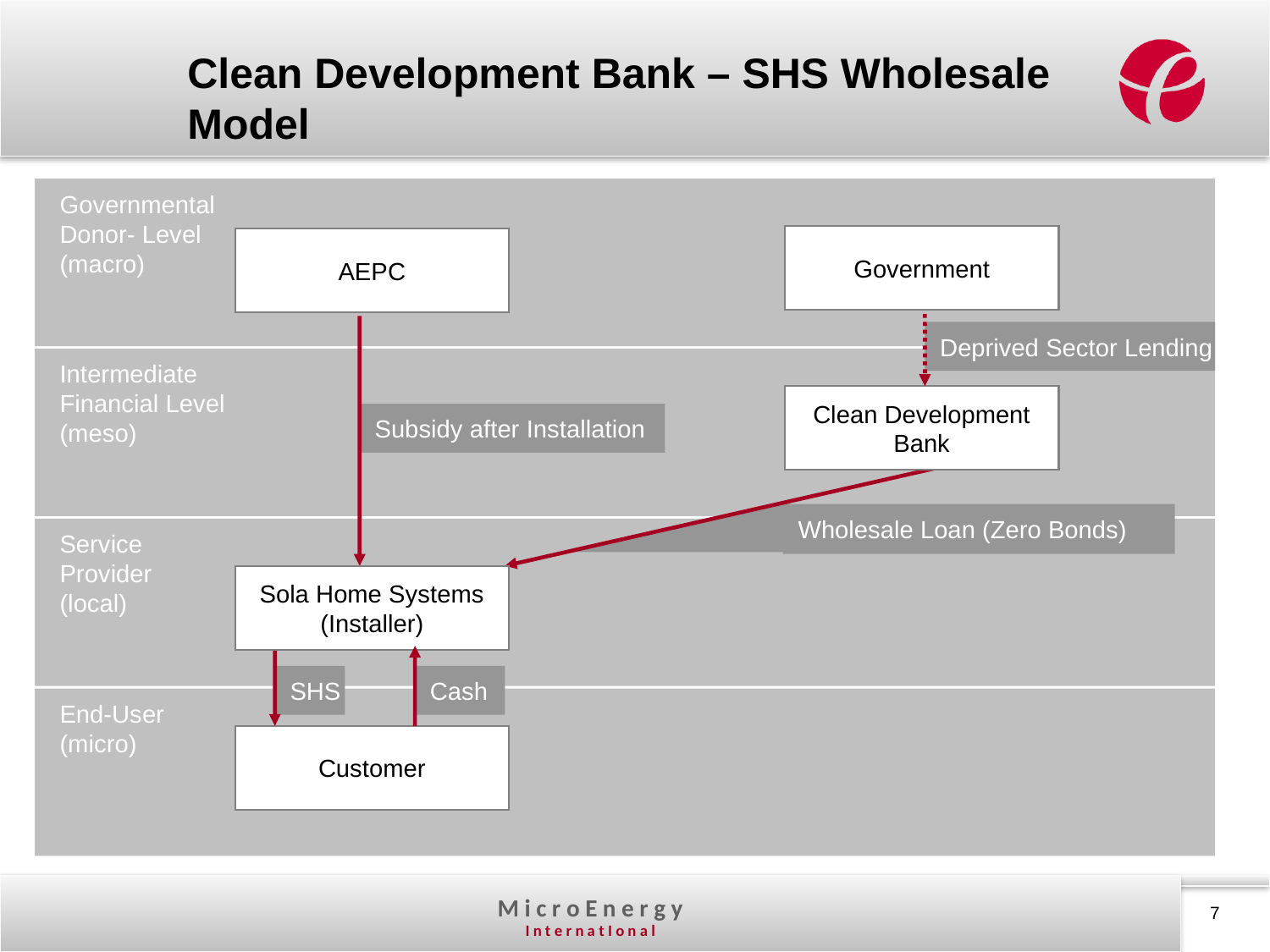

Clean Development Bank – SHS Wholesale Model
Governmental
Donor- Level
(macro)
Intermediate
Financial Level
(meso)
Service
Provider
(local)
End-User
(micro)

Government
AEPC

Deprived Sector Lending
Clean Development
Bank
Subsidy after Installation

Wholesale Loan (Zero Bonds)
Sola Home Systems
(Installer)

SHS
Cash
Customer